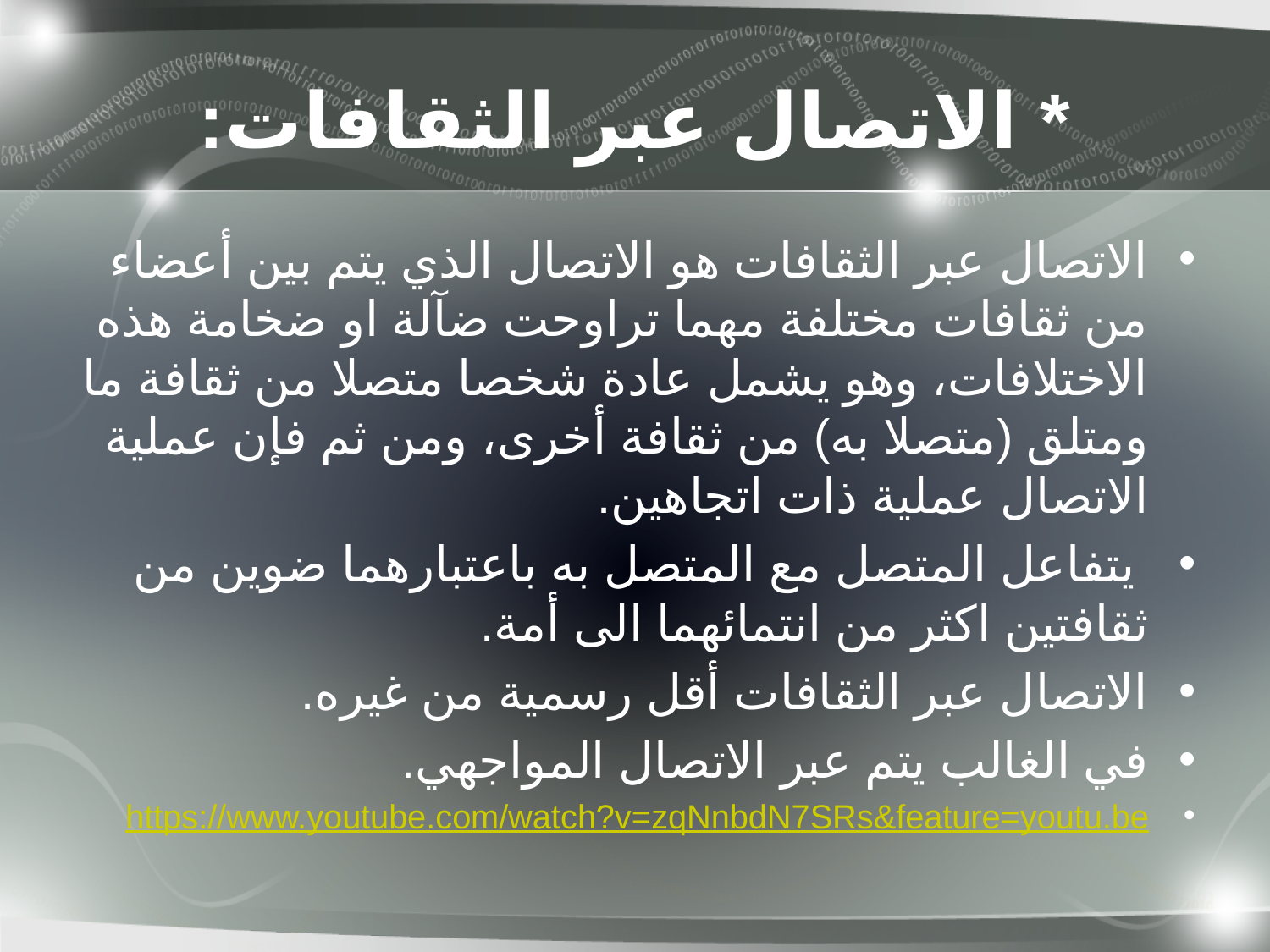

# * الاتصال عبر الثقافات:
الاتصال عبر الثقافات هو الاتصال الذي يتم بين أعضاء من ثقافات مختلفة مهما تراوحت ضآلة او ضخامة هذه الاختلافات، وهو يشمل عادة شخصا متصلا من ثقافة ما ومتلق (متصلا به) من ثقافة أخرى، ومن ثم فإن عملية الاتصال عملية ذات اتجاهين.
 يتفاعل المتصل مع المتصل به باعتبارهما ضوين من ثقافتين اكثر من انتمائهما الى أمة.
الاتصال عبر الثقافات أقل رسمية من غيره.
في الغالب يتم عبر الاتصال المواجهي.
https://www.youtube.com/watch?v=zqNnbdN7SRs&feature=youtu.be